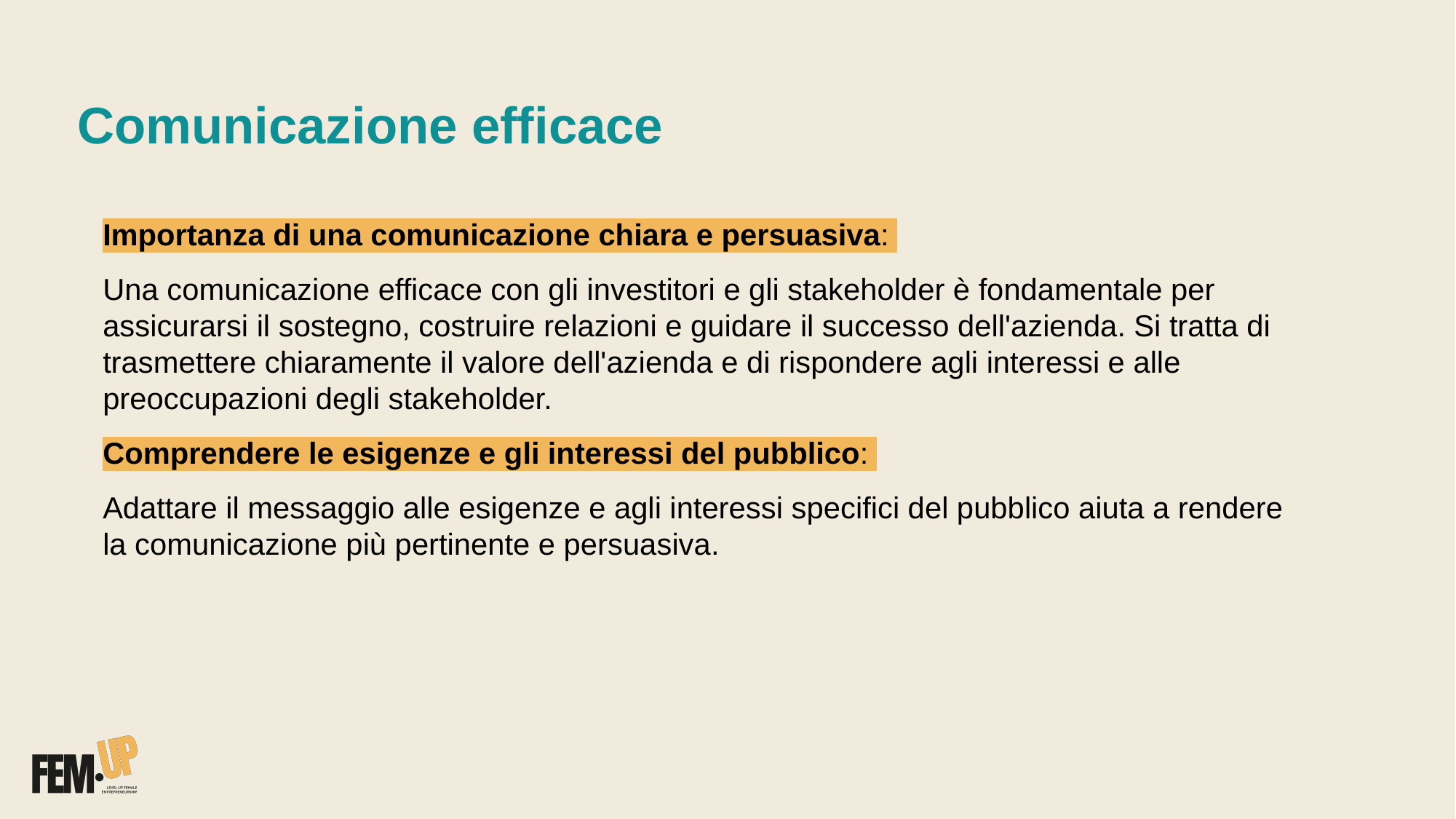

# Comunicazione efficace
Importanza di una comunicazione chiara e persuasiva:
Una comunicazione efficace con gli investitori e gli stakeholder è fondamentale per assicurarsi il sostegno, costruire relazioni e guidare il successo dell'azienda. Si tratta di trasmettere chiaramente il valore dell'azienda e di rispondere agli interessi e alle preoccupazioni degli stakeholder.
Comprendere le esigenze e gli interessi del pubblico:
Adattare il messaggio alle esigenze e agli interessi specifici del pubblico aiuta a rendere la comunicazione più pertinente e persuasiva.